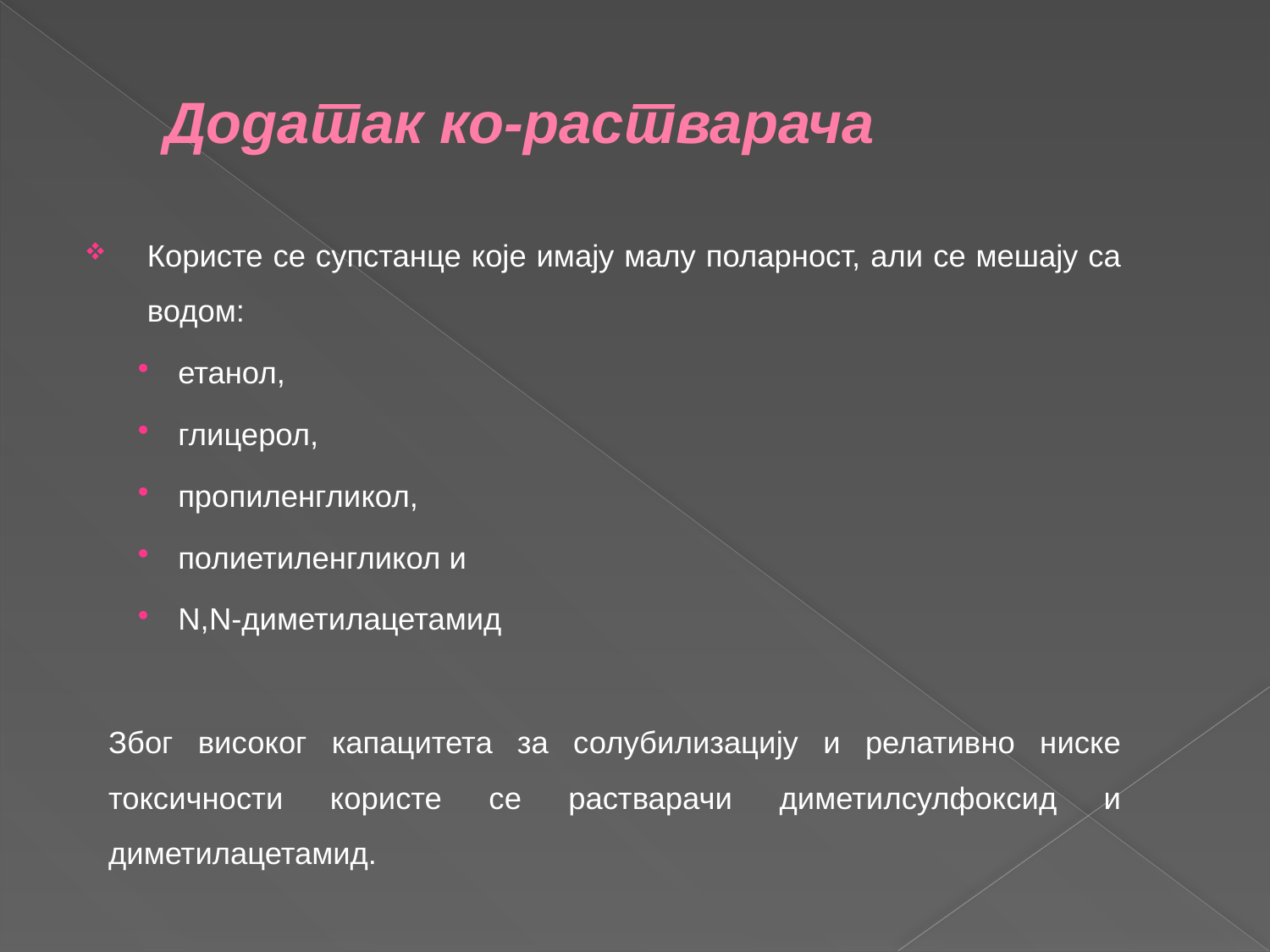

Додатак ко-растварача

Користе се супстанце које имају малу поларност, али се мешају са водом:
етанол,
глицерол,
пропиленгликол,
полиетиленгликол и
N,N-диметилацетамид

Због високог капацитета за солубилизацију и релативно ниске токсичности користе се растварачи диметилсулфоксид и диметилацетамид.